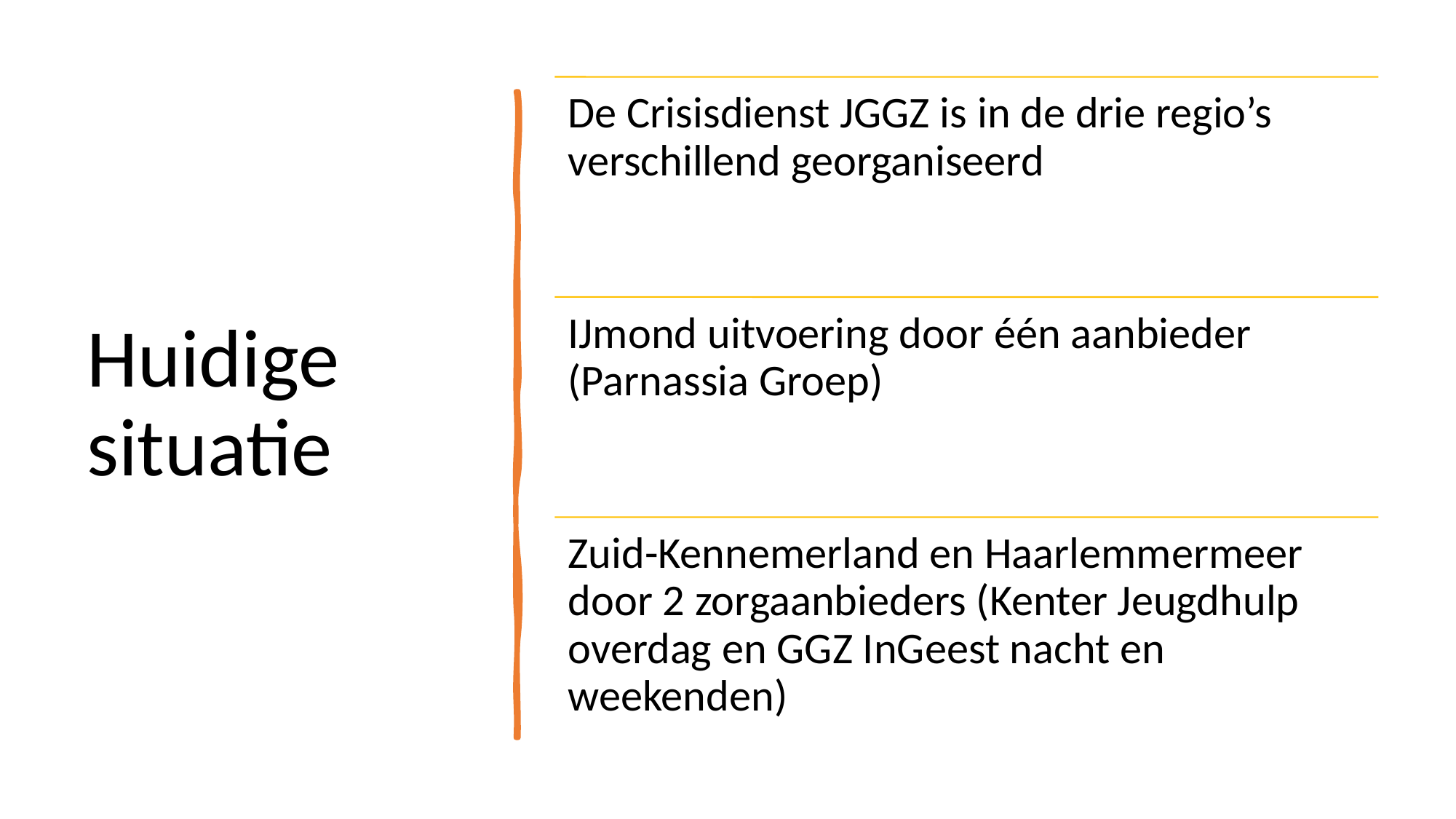

De Crisisdienst JGGZ is in de drie regio’s verschillend georganiseerd
IJmond uitvoering door één aanbieder (Parnassia Groep)
Zuid-Kennemerland en Haarlemmermeer door 2 zorgaanbieders (Kenter Jeugdhulp overdag en GGZ InGeest nacht en weekenden)
# Huidige situatie